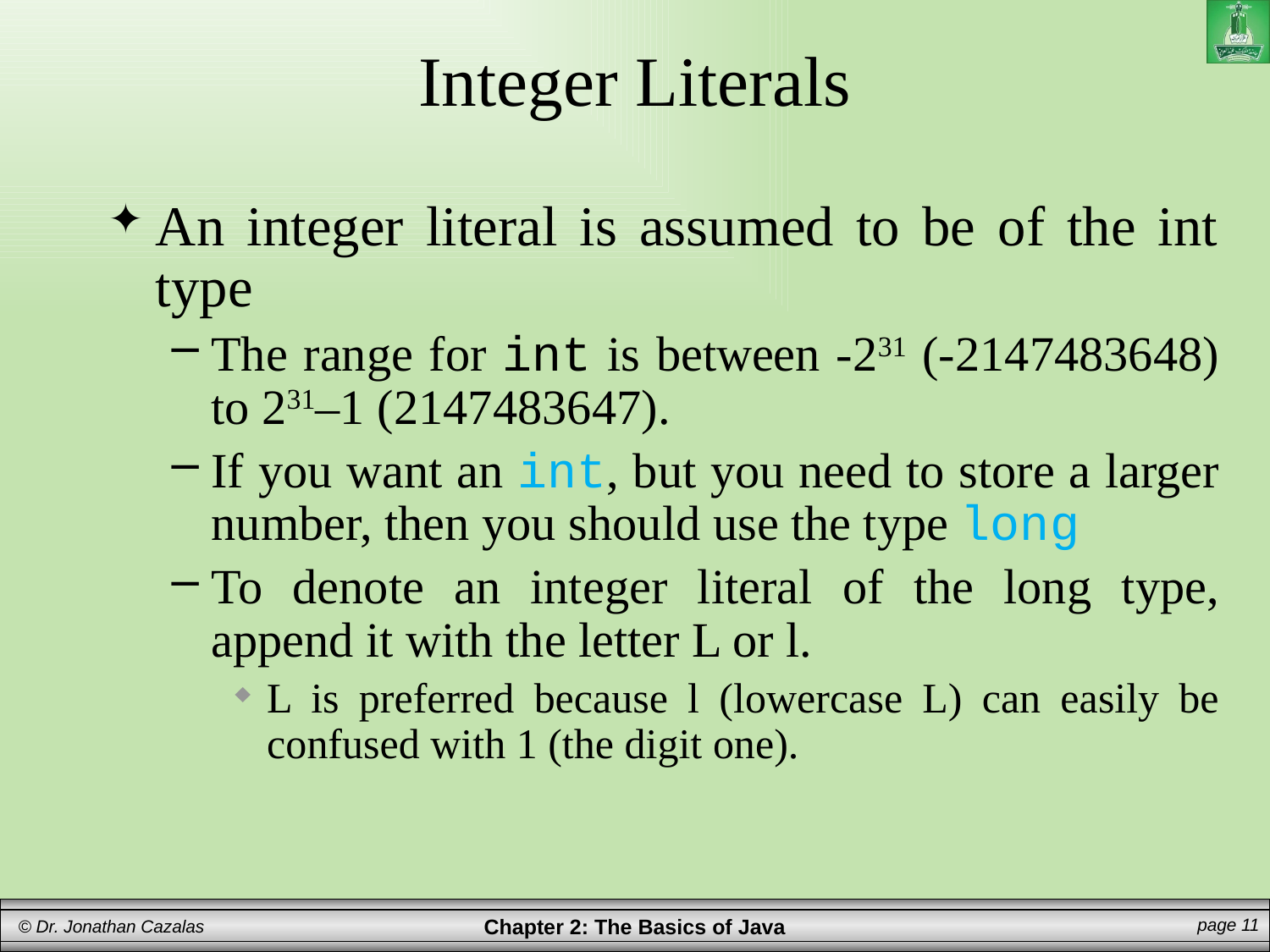

# Integer Literals
An integer literal is assumed to be of the int type
The range for int is between -231 (-2147483648) to 231–1 (2147483647).
If you want an int, but you need to store a larger number, then you should use the type long
To denote an integer literal of the long type, append it with the letter L or l.
L is preferred because l (lowercase L) can easily be confused with 1 (the digit one).